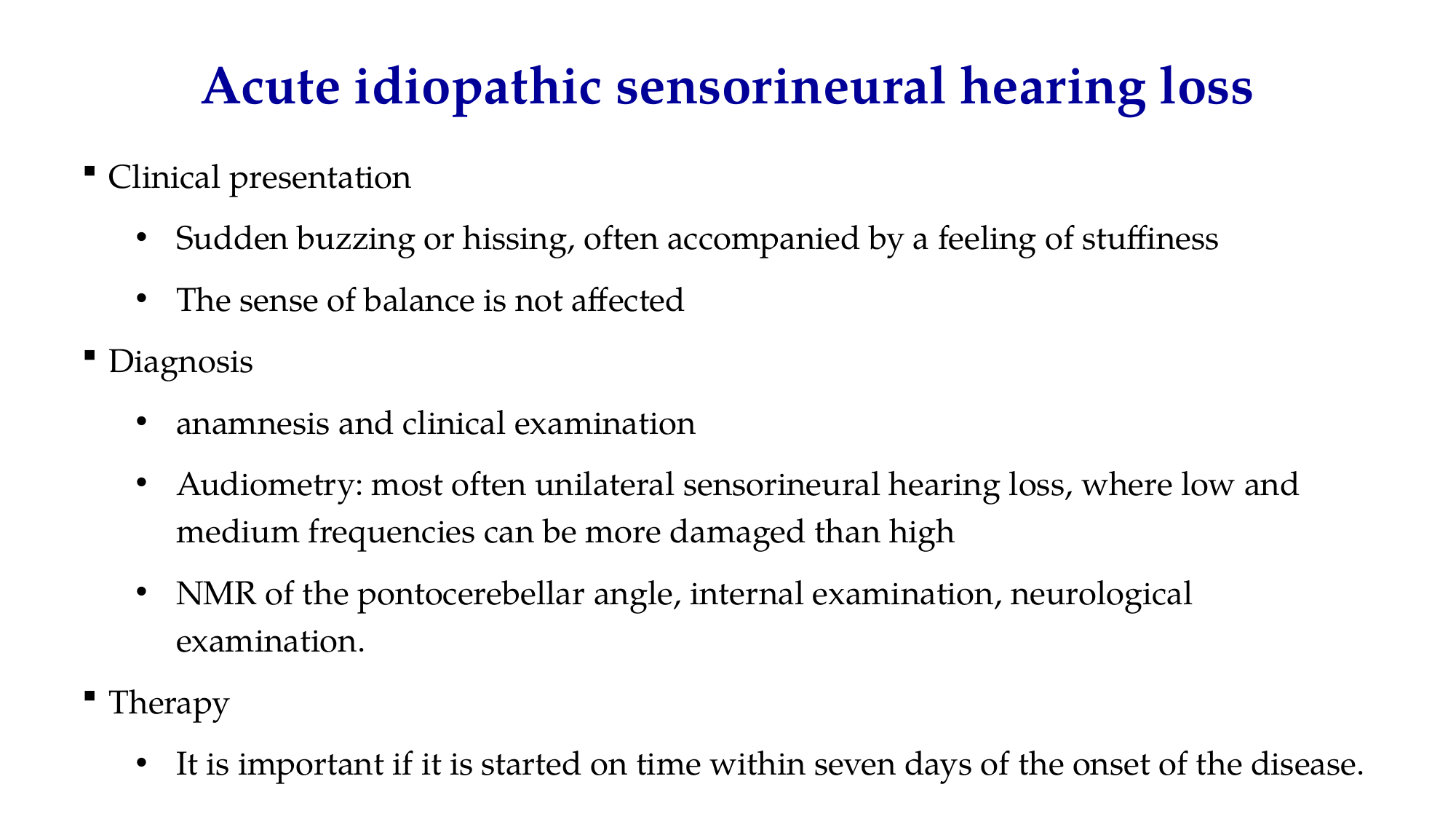

Acute idiopathic sensorineural hearing loss
Clinical presentation
Sudden buzzing or hissing, often accompanied by a feeling of stuffiness
The sense of balance is not affected
Diagnosis
anamnesis and clinical examination
Audiometry: most often unilateral sensorineural hearing loss, where low and medium frequencies can be more damaged than high
NMR of the pontocerebellar angle, internal examination, neurological examination.
Therapy
It is important if it is started on time within seven days of the onset of the disease.